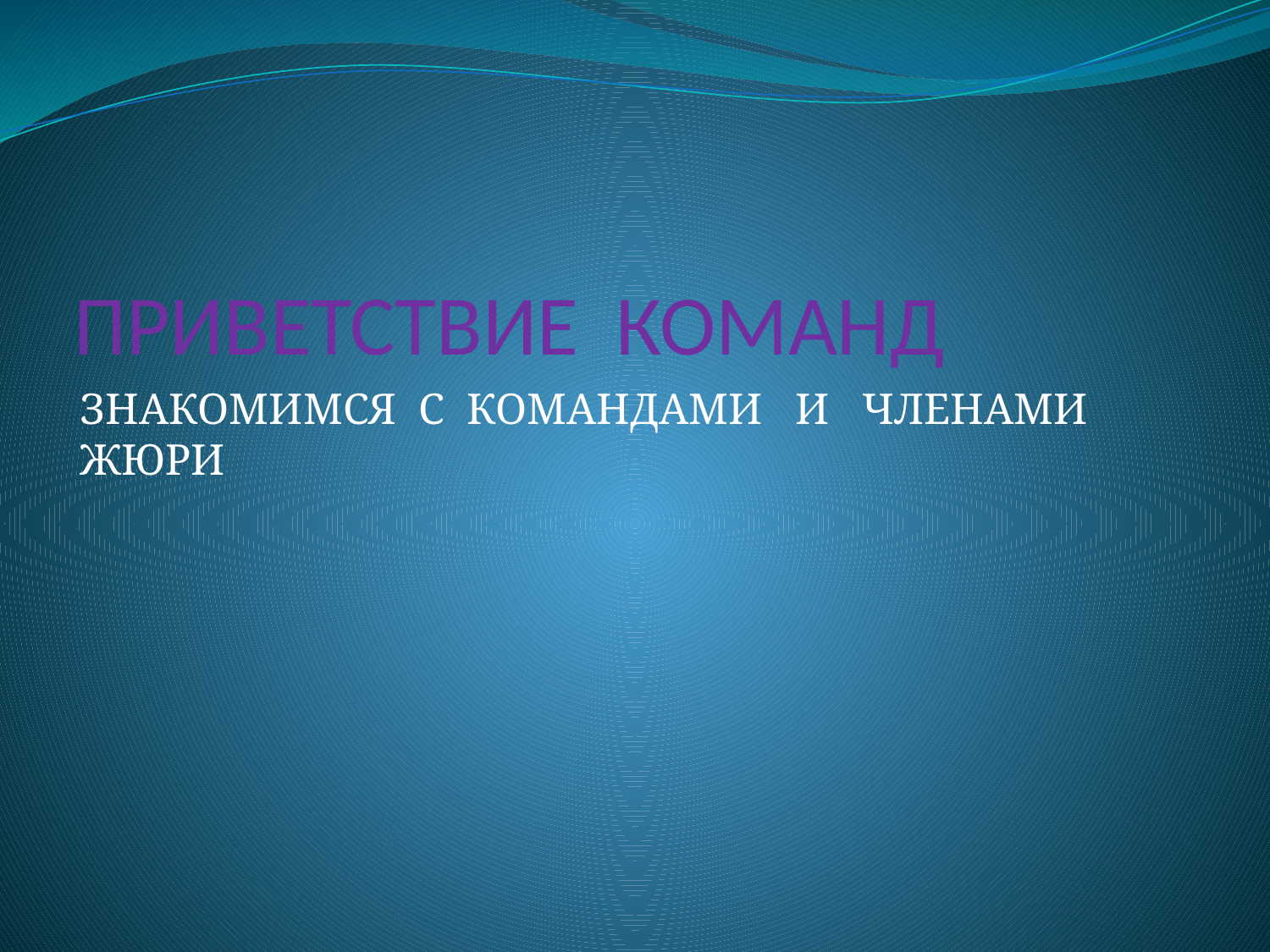

# ПРИВЕТСТВИЕ  КОМАНД
ЗНАКОМИМСЯ  С  КОМАНДАМИ   И   ЧЛЕНАМИ  ЖЮРИ